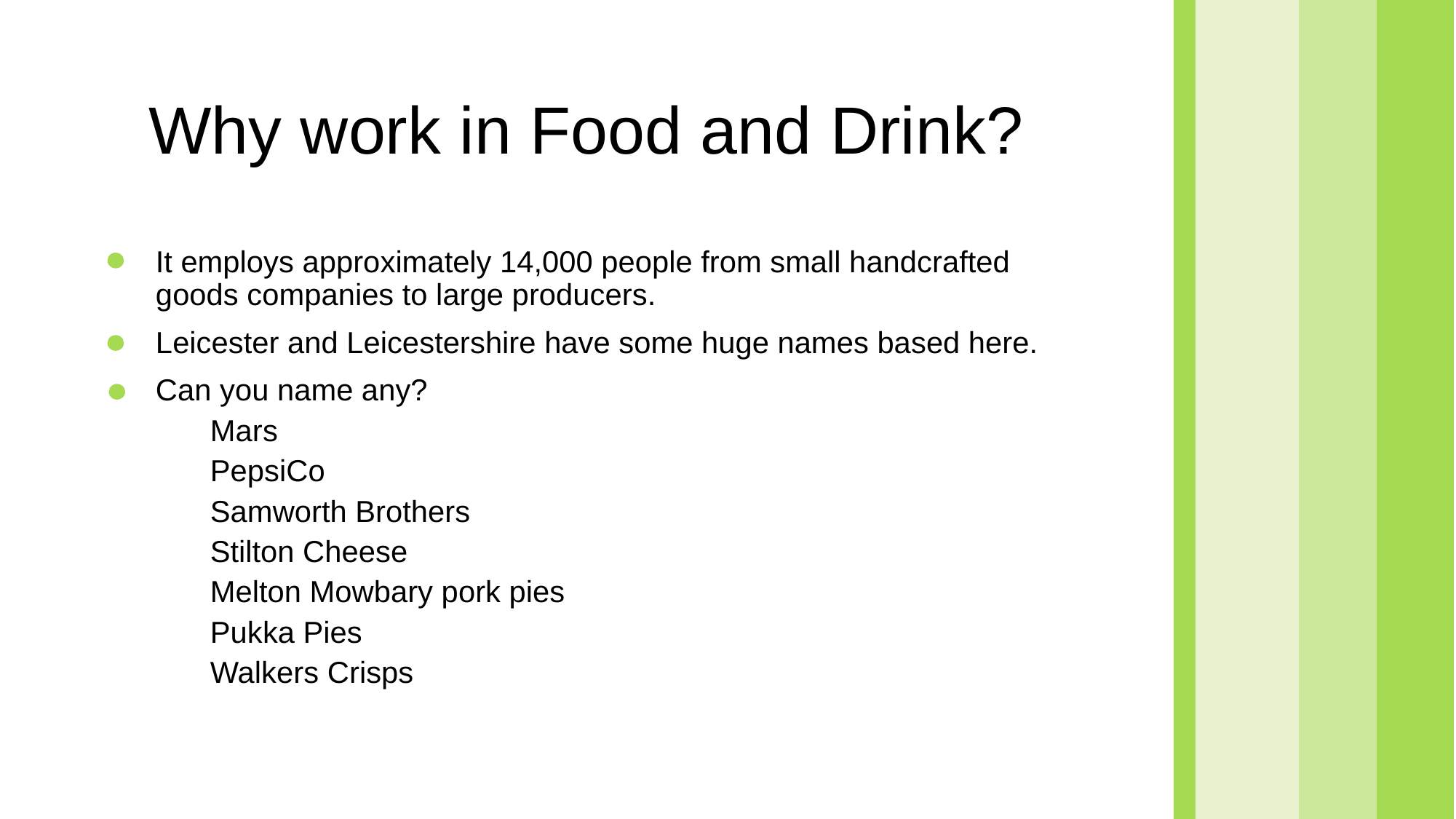

# Why work in Food and Drink?
It employs approximately 14,000 people from small handcrafted goods companies to large producers.
Leicester and Leicestershire have some huge names based here.
Can you name any?
Mars
PepsiCo
Samworth Brothers
Stilton Cheese
Melton Mowbary pork pies
Pukka Pies
Walkers Crisps